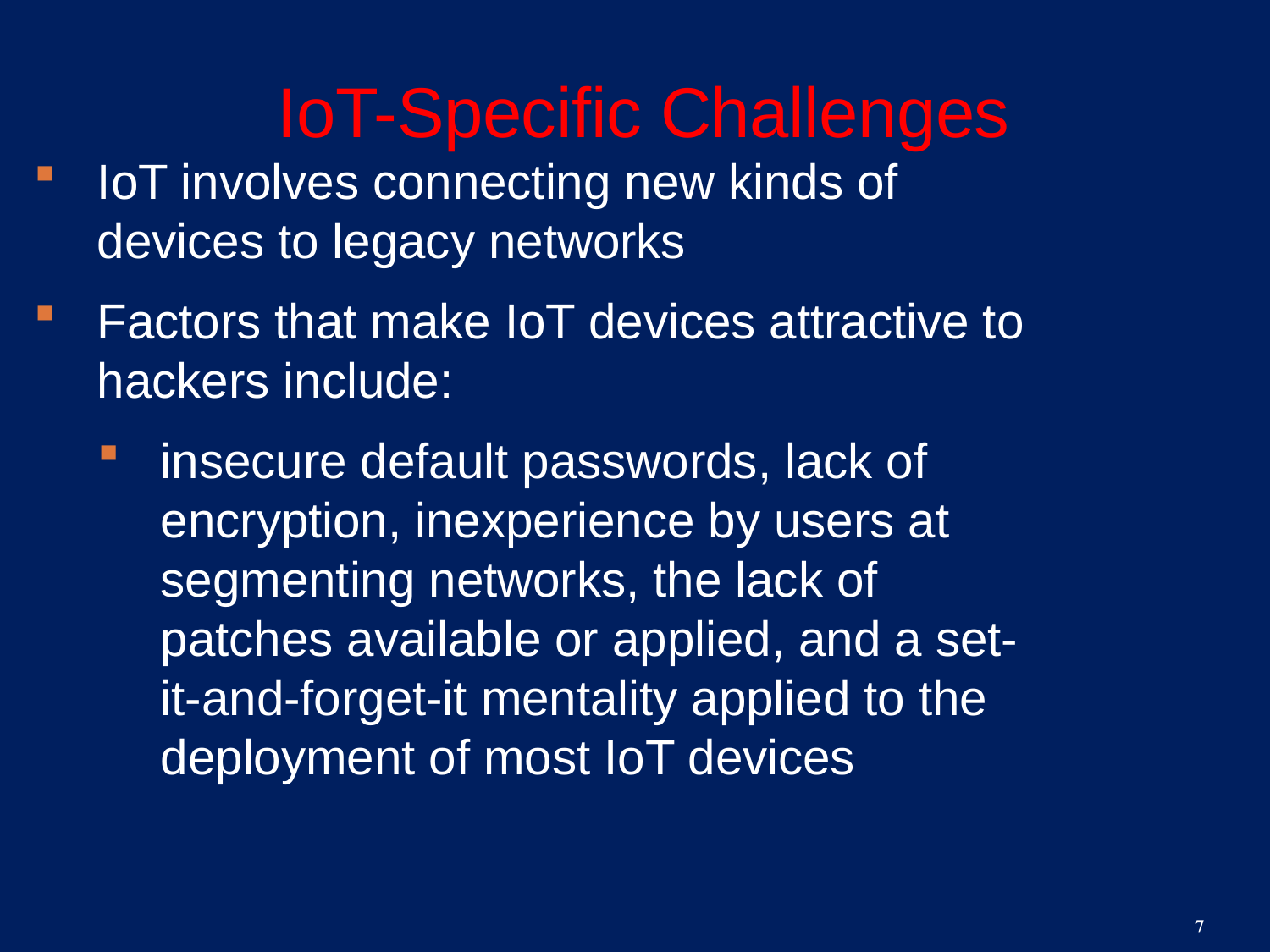

# IoT-Specific Challenges
IoT involves connecting new kinds of devices to legacy networks
Factors that make IoT devices attractive to hackers include:
insecure default passwords, lack of encryption, inexperience by users at segmenting networks, the lack of patches available or applied, and a set-it-and-forget-it mentality applied to the deployment of most IoT devices